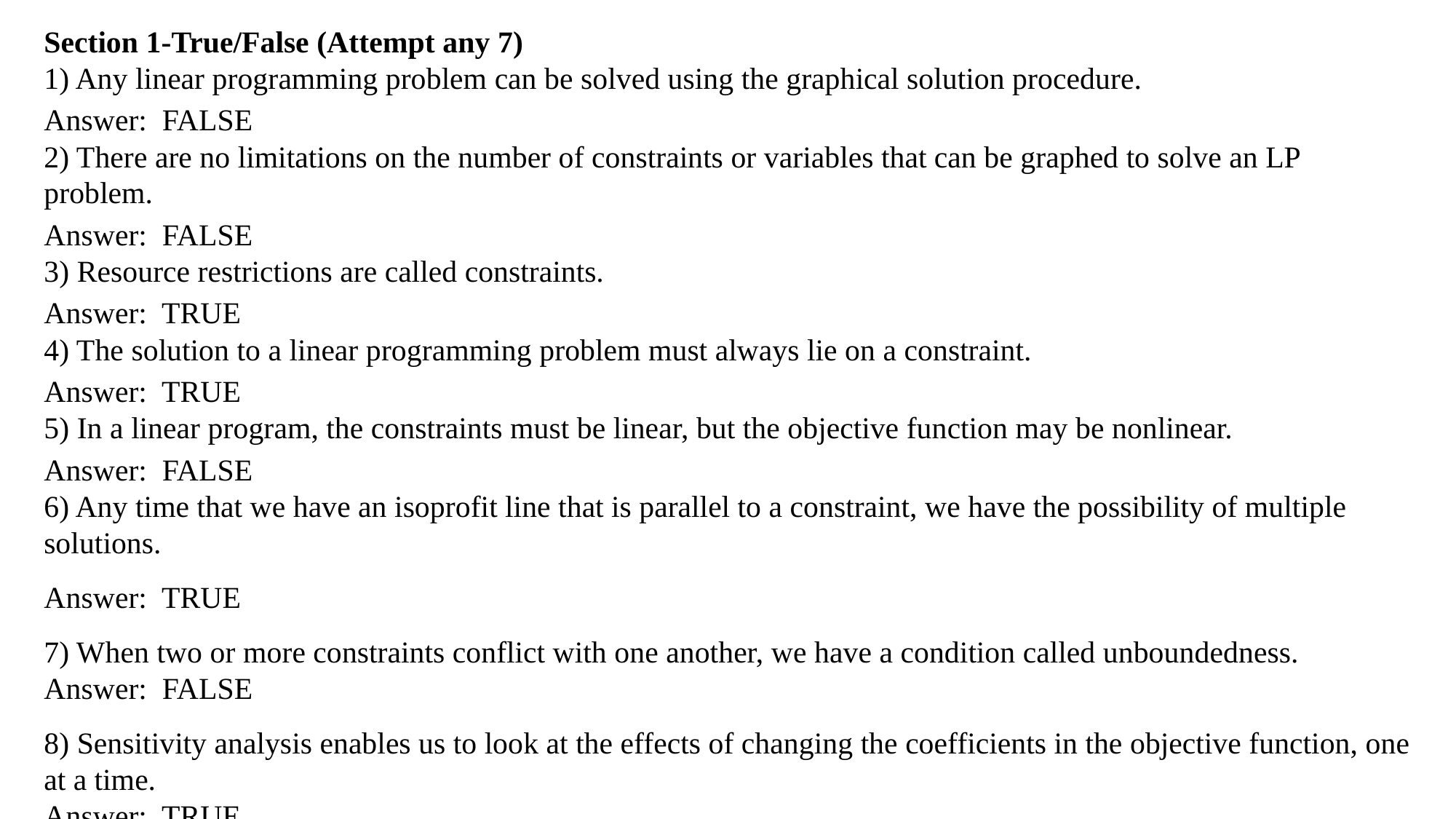

Section 1-True/False (Attempt any 7)
1) Any linear programming problem can be solved using the graphical solution procedure.
Answer:  FALSE
2) There are no limitations on the number of constraints or variables that can be graphed to solve an LP problem.
Answer:  FALSE
3) Resource restrictions are called constraints.
Answer:  TRUE
4) The solution to a linear programming problem must always lie on a constraint.
Answer:  TRUE
5) In a linear program, the constraints must be linear, but the objective function may be nonlinear.
Answer:  FALSE
6) Any time that we have an isoprofit line that is parallel to a constraint, we have the possibility of multiple solutions.
Answer:  TRUE
7) When two or more constraints conflict with one another, we have a condition called unboundedness.
Answer:  FALSE
8) Sensitivity analysis enables us to look at the effects of changing the coefficients in the objective function, one at a time.
Answer:  TRUE